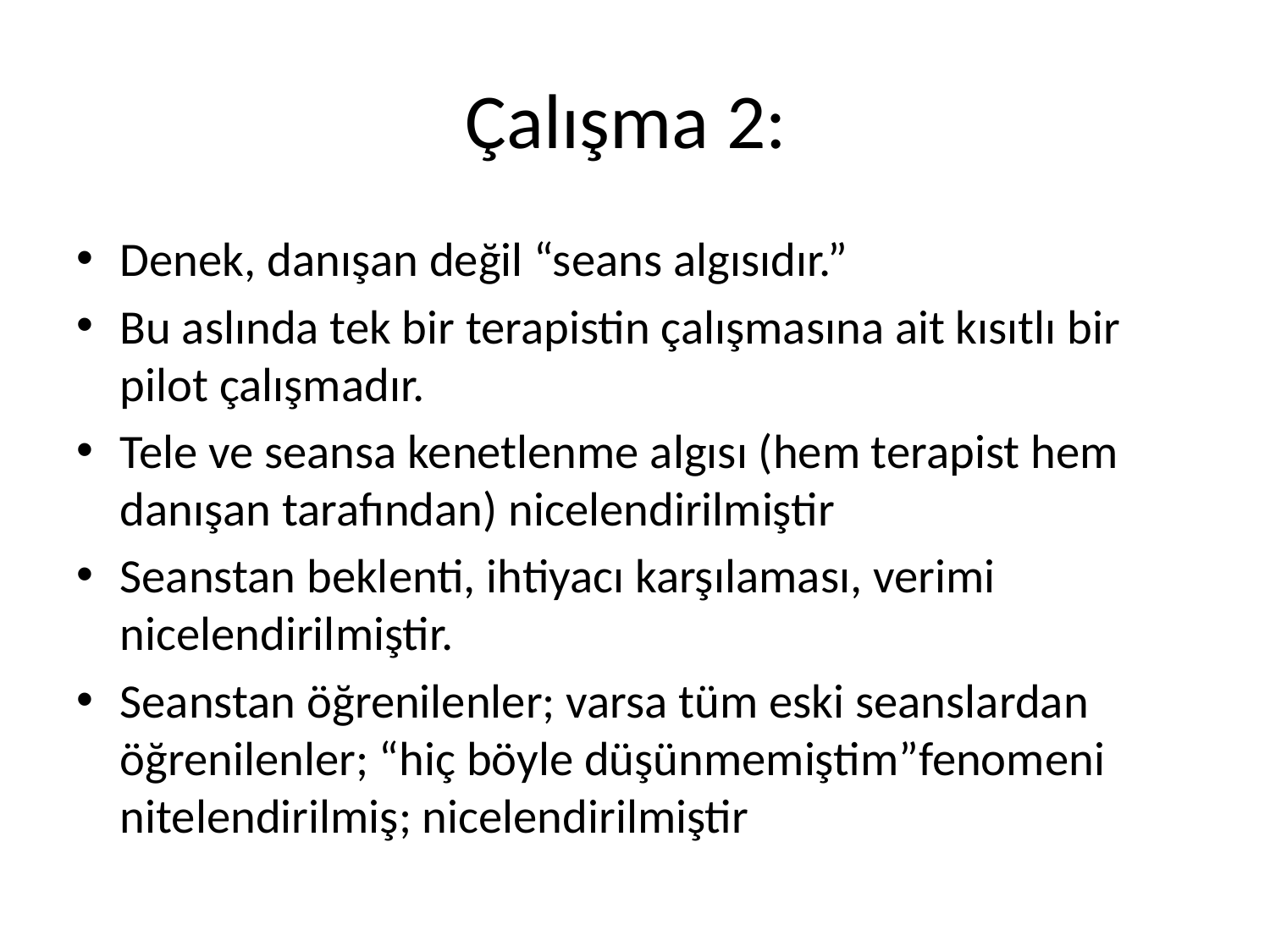

# Çalışma 2:
Denek, danışan değil “seans algısıdır.”
Bu aslında tek bir terapistin çalışmasına ait kısıtlı bir pilot çalışmadır.
Tele ve seansa kenetlenme algısı (hem terapist hem danışan tarafından) nicelendirilmiştir
Seanstan beklenti, ihtiyacı karşılaması, verimi nicelendirilmiştir.
Seanstan öğrenilenler; varsa tüm eski seanslardan öğrenilenler; “hiç böyle düşünmemiştim”fenomeni nitelendirilmiş; nicelendirilmiştir